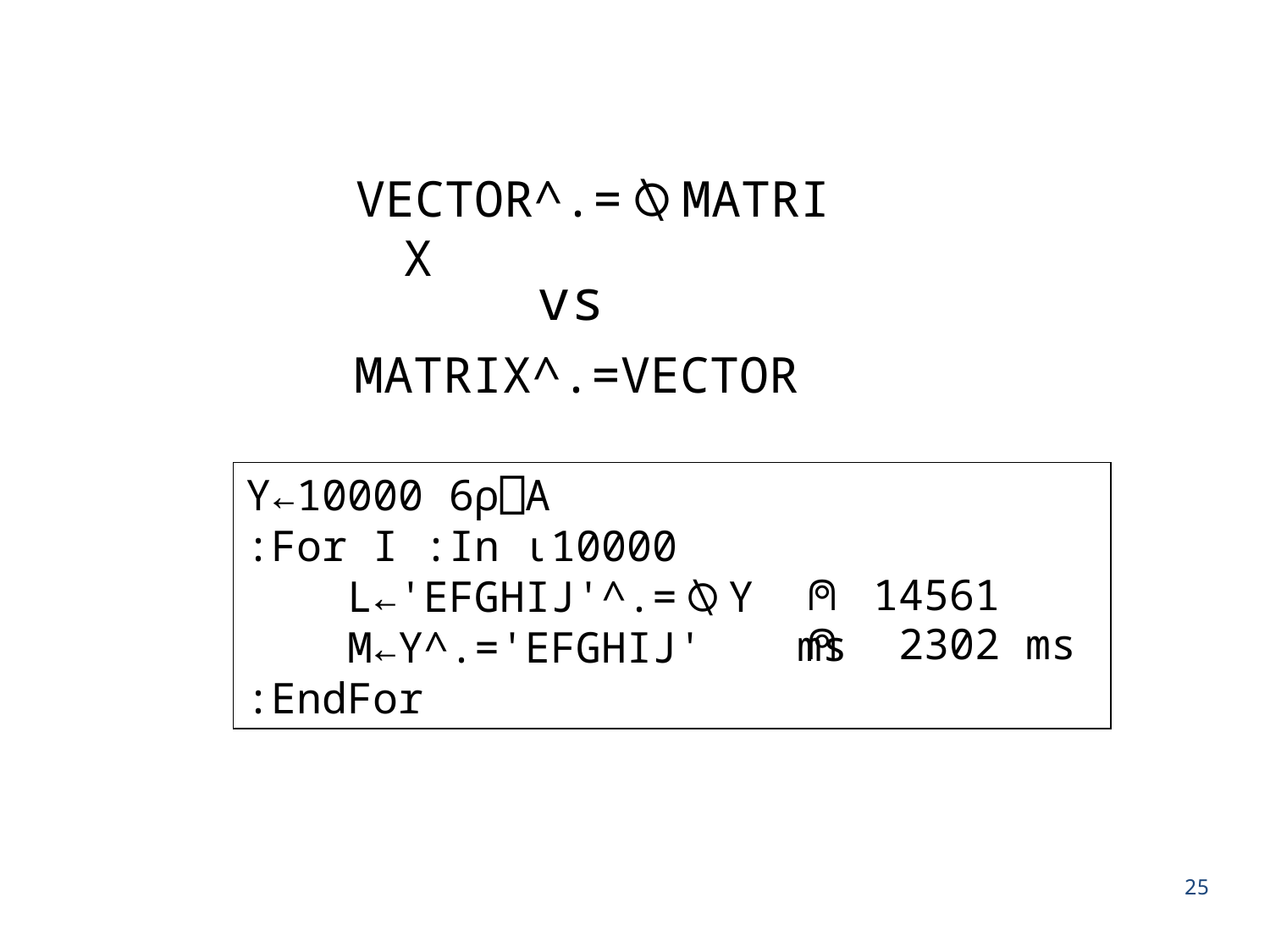

# Transposed Inner Product
VECTOR^.=⍉MATRIX
vs
MATRIX^.=VECTOR
Y←10000 6⍴⎕A
:For I :In ⍳10000
    L←'EFGHIJ'^.=⍉Y
    M←Y^.='EFGHIJ'
:EndFor
⍝ 14561 ms
⍝  2302 ms
25